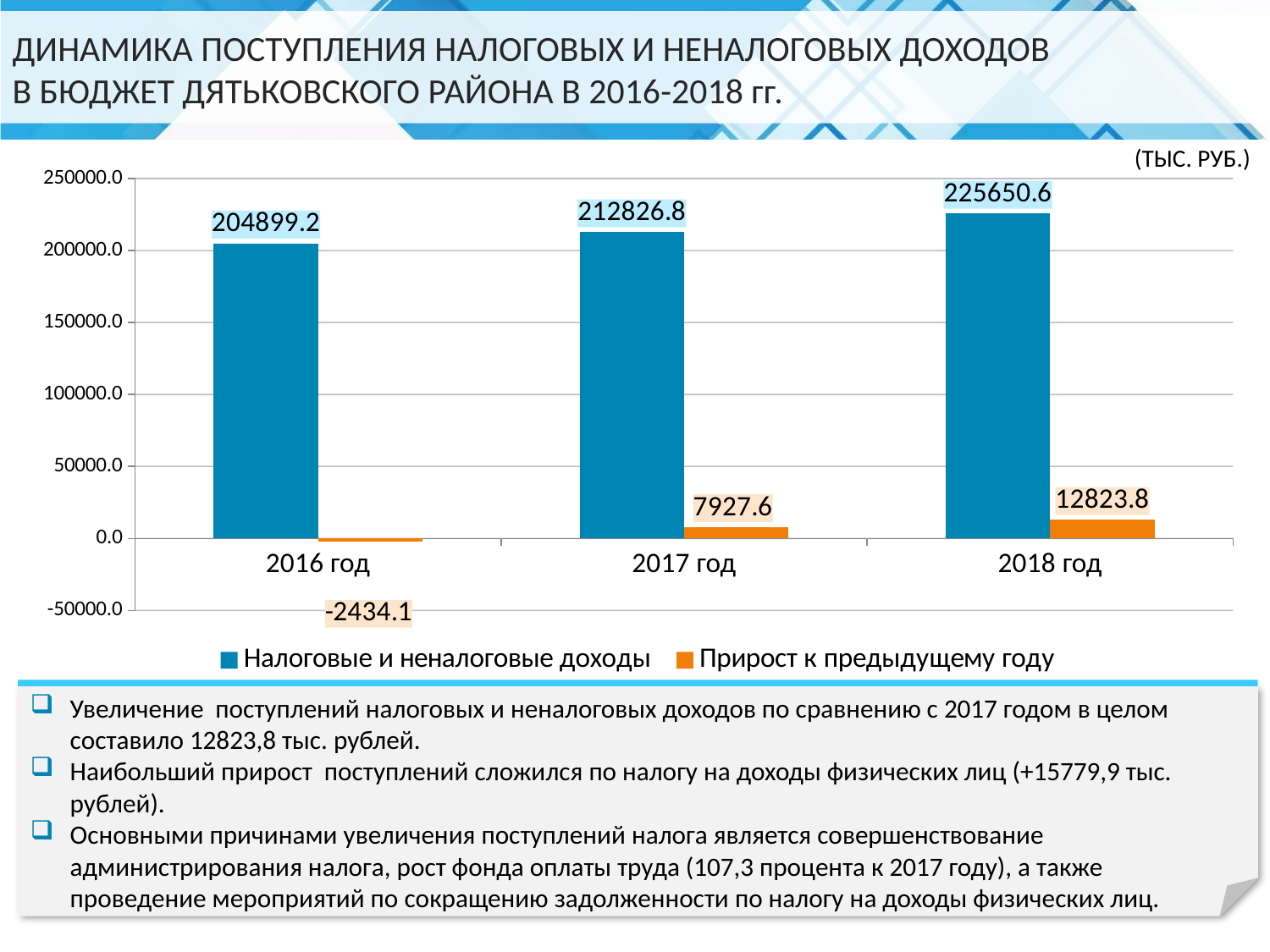

# ДИНАМИКА ПОСТУПЛЕНИЯ НАЛОГОВЫХ И НЕНАЛОГОВЫХ ДОХОДОВ В БЮДЖЕТ ДЯТЬКОВСКОГО РАЙОНА В 2016-2018 гг.
(ТЫС. РУБ.)

### Chart

| Category | Налоговые и неналоговые доходы  | Прирост к предыдущему году |
|---|---|---|
| 2016 год | 204899.22799 | -2434.103139999992 |
| 2017 год | 212826.82693 | 7927.598939999996 |
| 2018 год | 225650.57793 | 12823.75099999999 |
Увеличение  поступлений налоговых и неналоговых доходов по сравнению с 2017 годом в целом составило 12823,8 тыс. рублей.
Наибольший прирост  поступлений сложился по налогу на доходы физических лиц (+15779,9 тыс. рублей).
Основными причинами увеличения поступлений налога является совершенствование администрирования налога, рост фонда оплаты труда (107,3 процента к 2017 году), а также  проведение мероприятий по сокращению задолженности по налогу на доходы физических лиц.